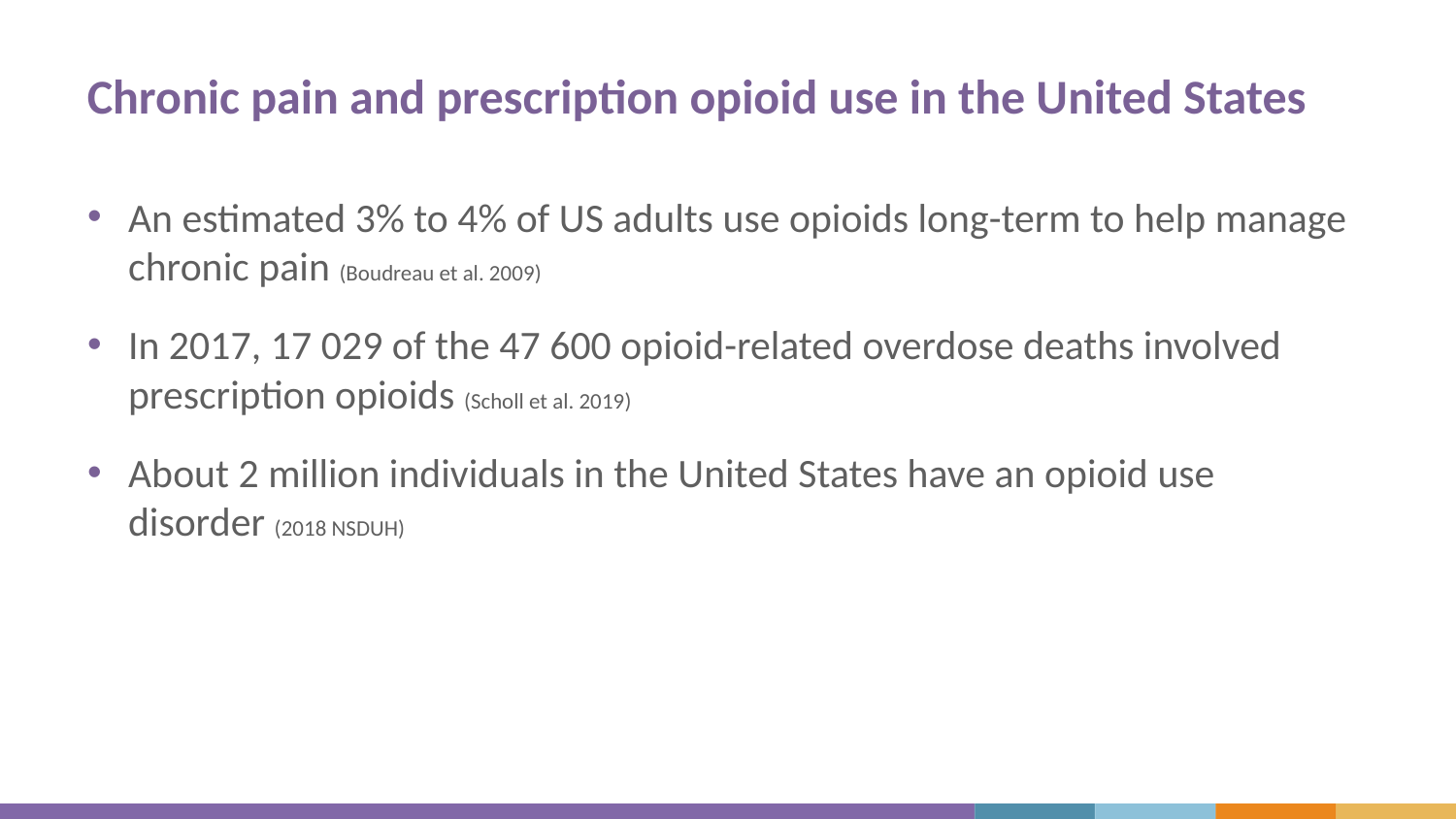

# Chronic pain and prescription opioid use in the United States
An estimated 3% to 4% of US adults use opioids long-term to help manage chronic pain (Boudreau et al. 2009)

In 2017, 17 029 of the 47 600 opioid-related overdose deaths involved prescription opioids (Scholl et al. 2019)

About 2 million individuals in the United States have an opioid use disorder (2018 NSDUH)